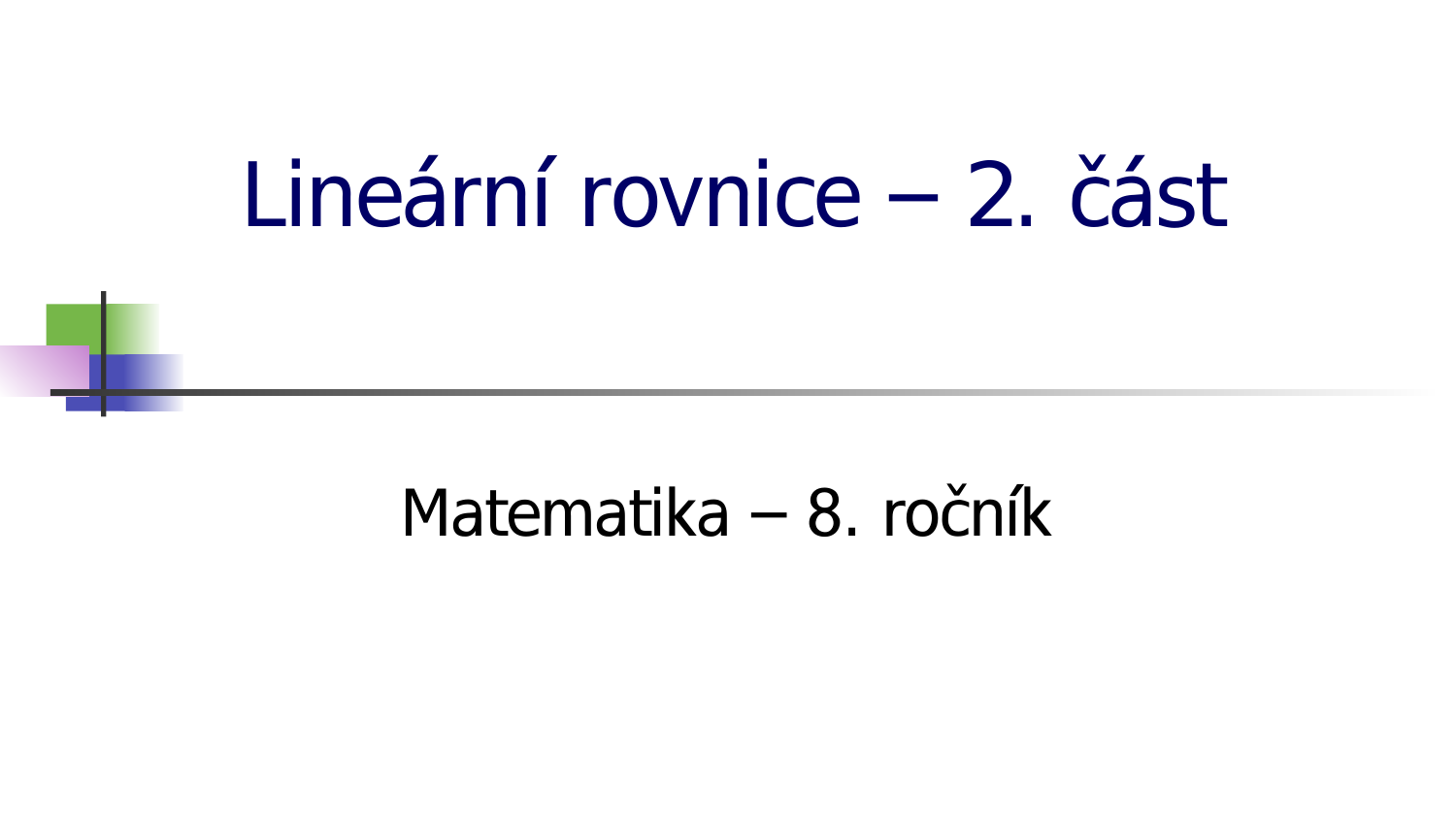

# Lineární rovnice – 2. část
Matematika – 8. ročník